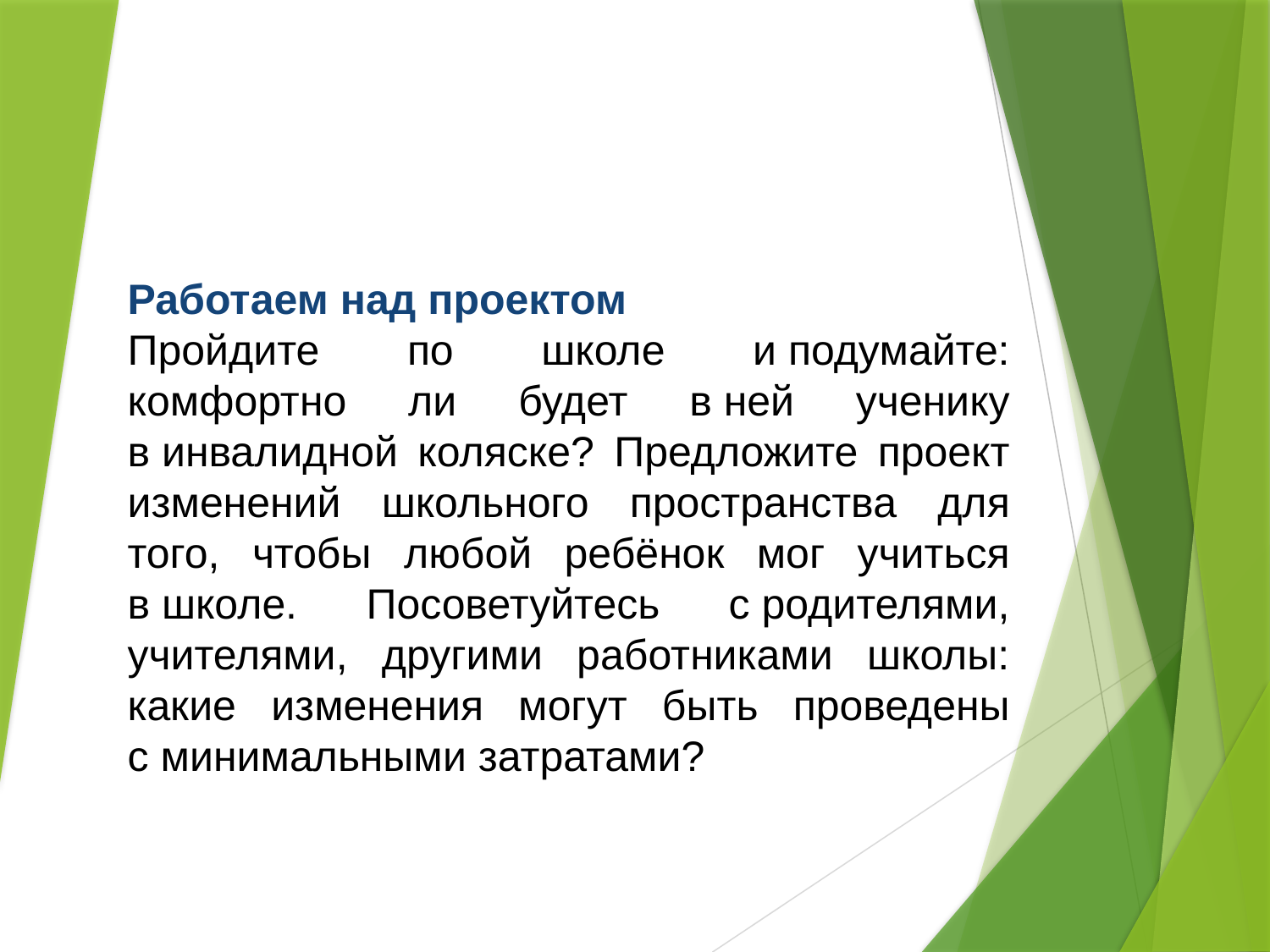

Работаем над проектом
Пройдите по школе и подумайте: комфортно ли будет в ней ученику в инвалидной коляске? Предложите проект изменений школьного пространства для того, чтобы любой ребёнок мог учиться в школе. Посоветуйтесь с родителями, учителями, другими работниками школы: какие изменения могут быть проведены с минимальными затратами?